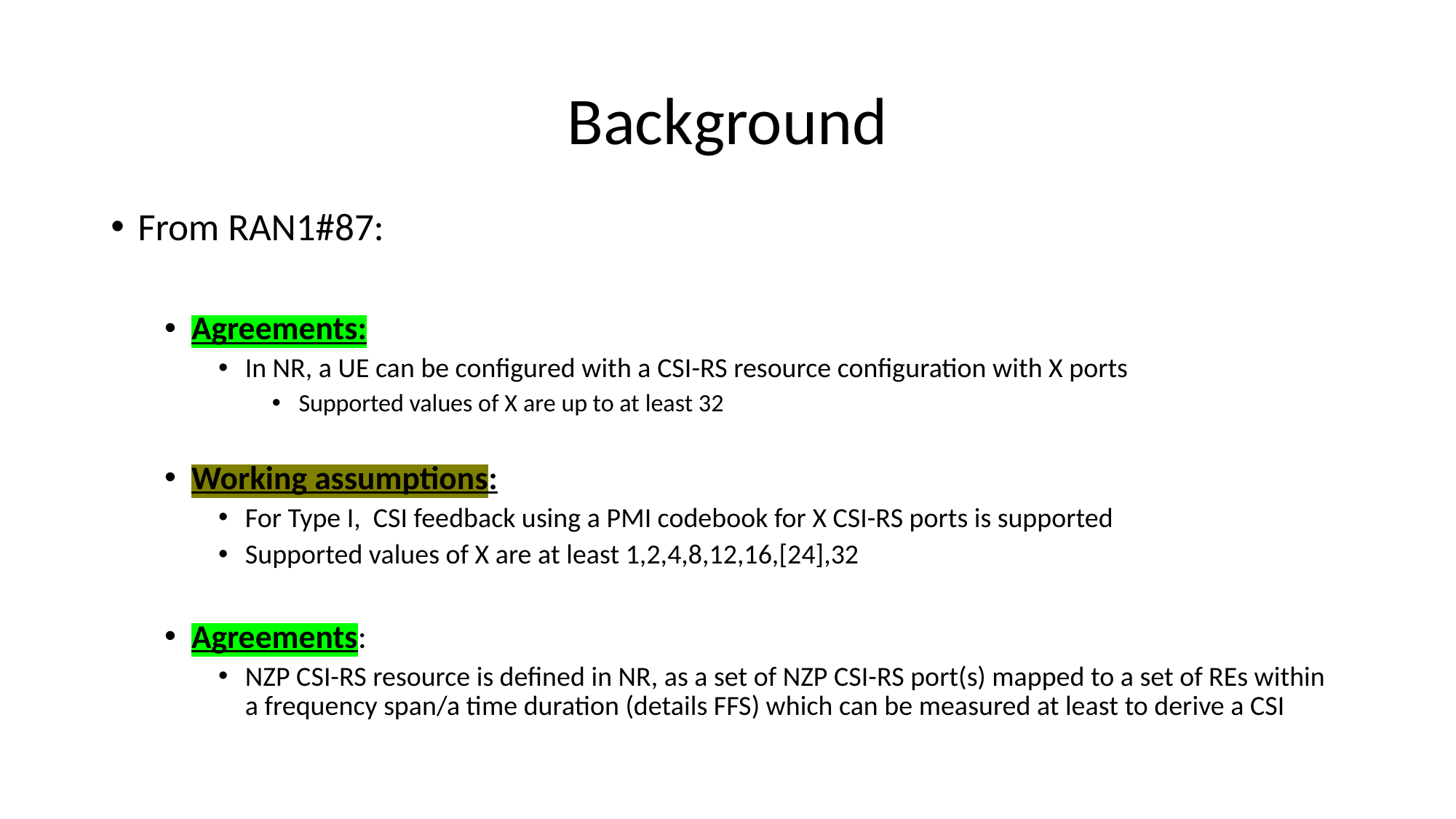

# Background
From RAN1#87:

Agreements:
In NR, a UE can be configured with a CSI-RS resource configuration with X ports
Supported values of X are up to at least 32

Working assumptions:
For Type I,  CSI feedback using a PMI codebook for X CSI-RS ports is supported
Supported values of X are at least 1,2,4,8,12,16,[24],32

Agreements:
NZP CSI-RS resource is defined in NR, as a set of NZP CSI-RS port(s) mapped to a set of REs within a frequency span/a time duration (details FFS) which can be measured at least to derive a CSI